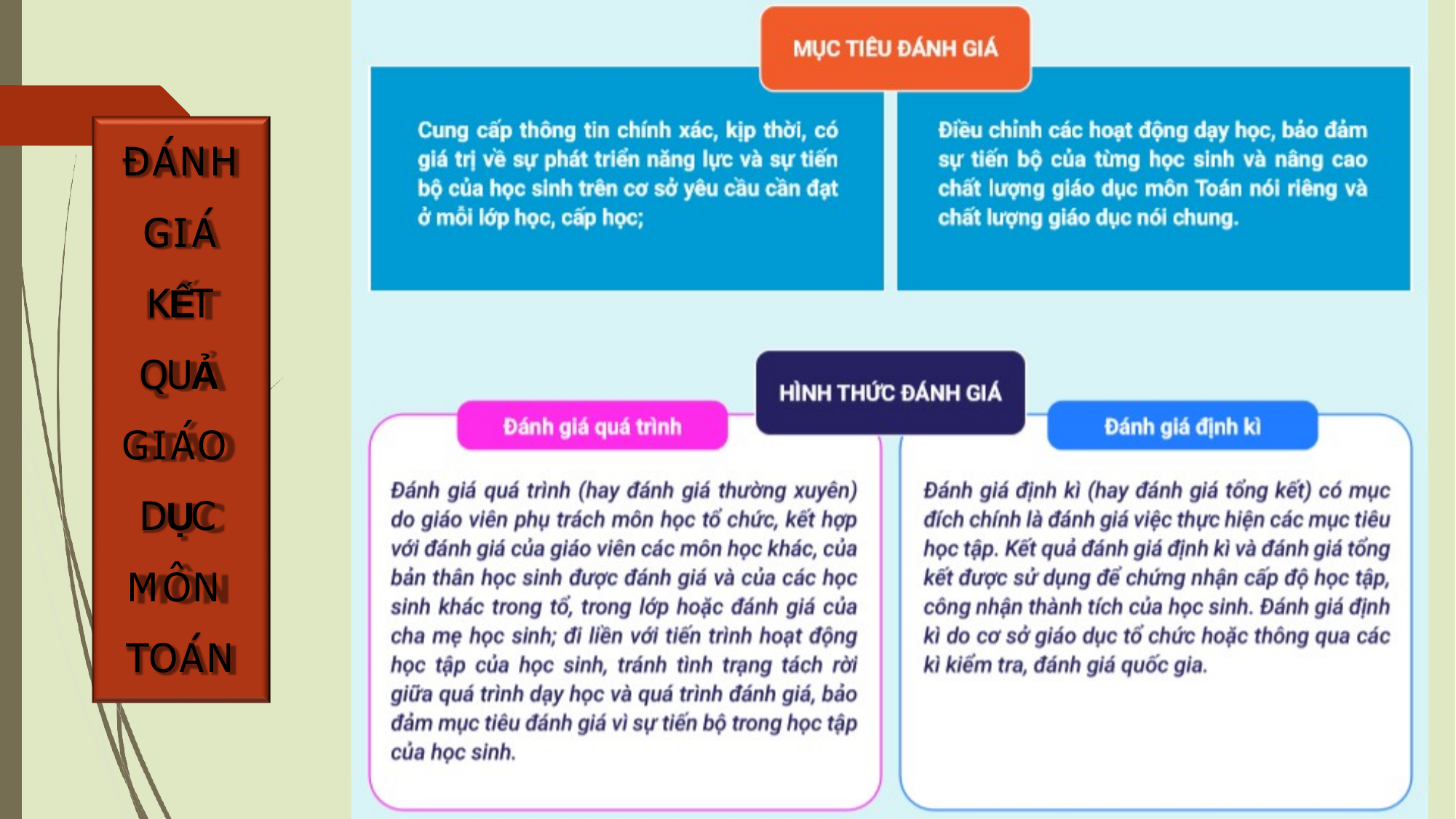

ĐÁNH  GIÁ  KẾT  QUẢ  GIÁO  DỤC  MÔN  TOÁN